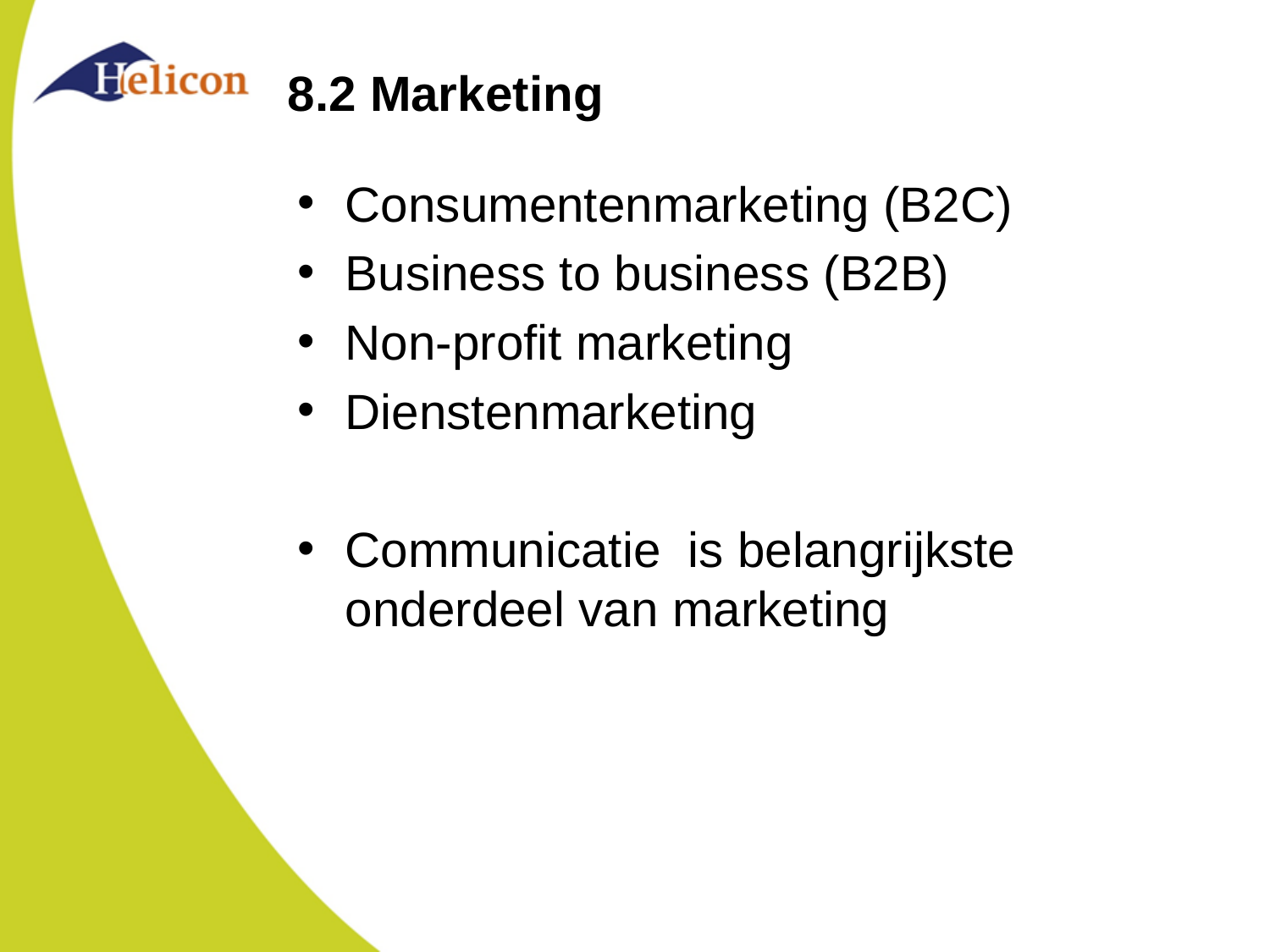

# 8.2 Marketing
Consumentenmarketing (B2C)
Business to business (B2B)
Non-profit marketing
Dienstenmarketing

Communicatie  is belangrijkste onderdeel van marketing